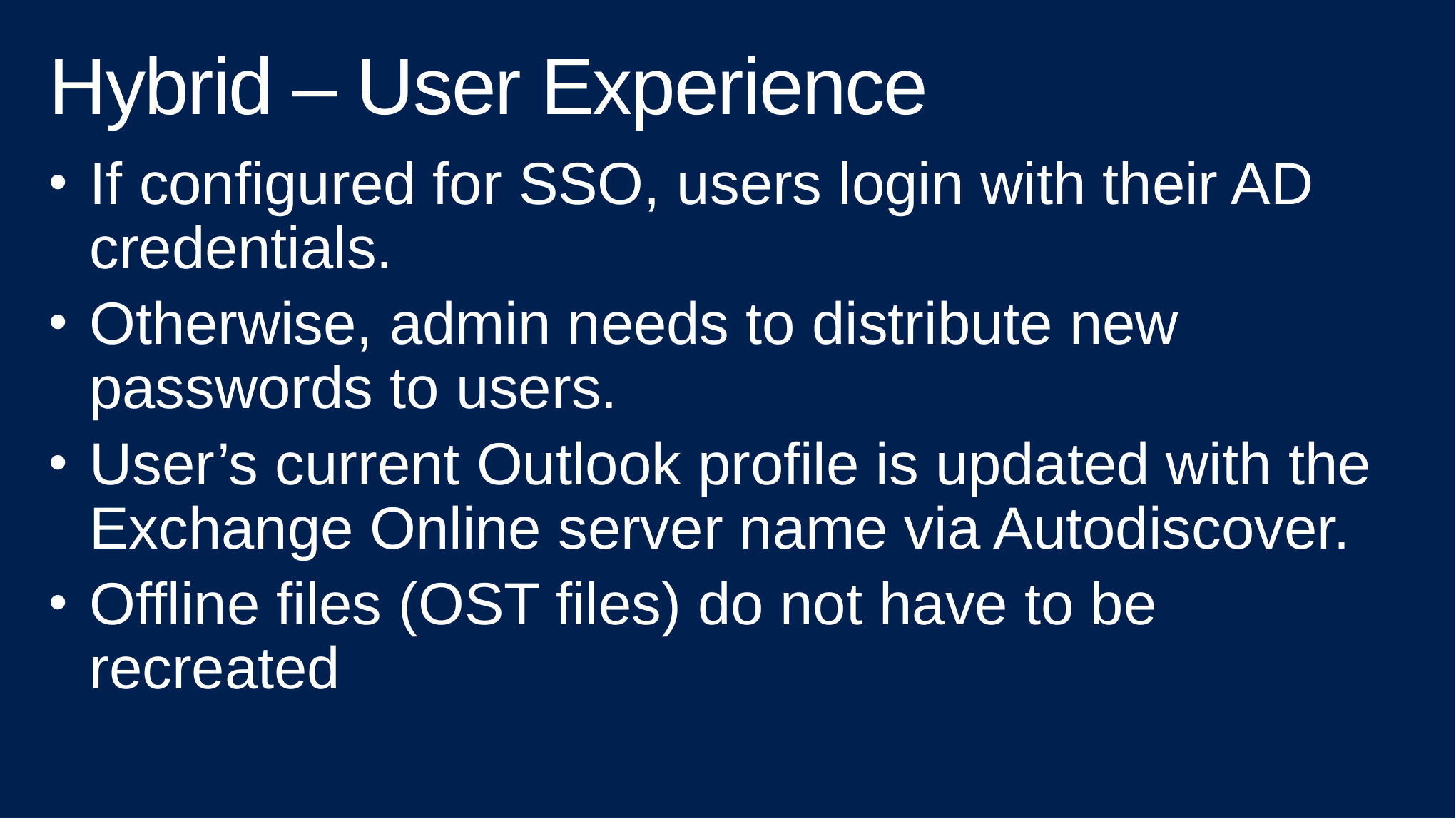

# Hybrid – User Experience
If configured for SSO, users login with their AD credentials.
Otherwise, admin needs to distribute new passwords to users.
User’s current Outlook profile is updated with the Exchange Online server name via Autodiscover.
Offline files (OST files) do not have to be recreated